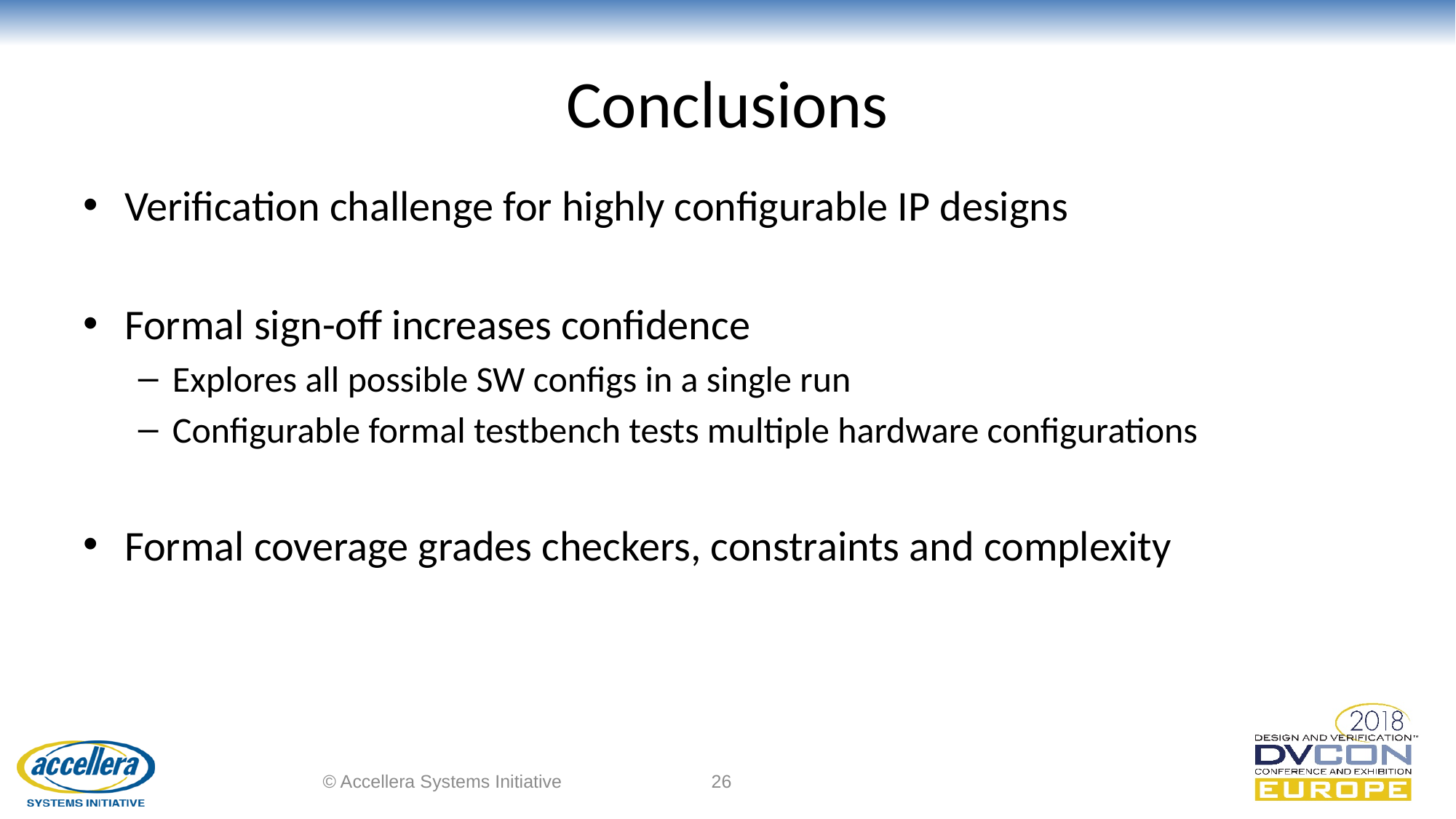

# Conclusions
Verification challenge for highly configurable IP designs

Formal sign-off increases confidence
Explores all possible SW configs in a single run
Configurable formal testbench tests multiple hardware configurations

Formal coverage grades checkers, constraints and complexity
© Accellera Systems Initiative
26